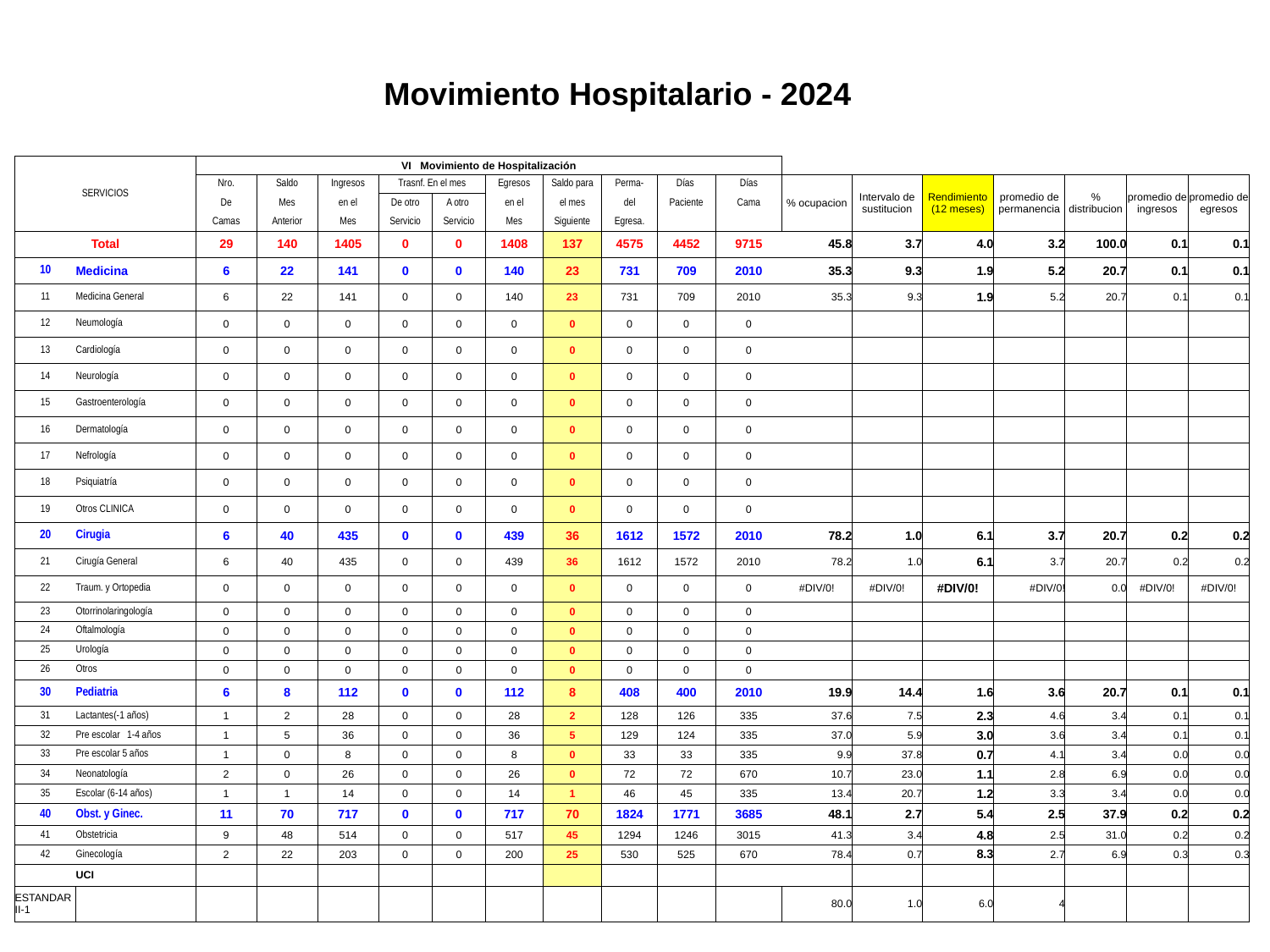

Movimiento Hospitalario - 2024
| SERVICIOS |  | VI Movimiento de Hospitalización |  |  |  |  |  |  |  |  |  |  |  |  |  |  |  |  |
| --- | --- | --- | --- | --- | --- | --- | --- | --- | --- | --- | --- | --- | --- | --- | --- | --- | --- | --- |
|  |  | Nro. | Saldo | Ingresos | Trasnf. En el mes |  | Egresos | Saldo para | Perma- | Días | Días | % ocupacion | Intervalo de sustitucion | Rendimiento (12 meses) | promedio de permanencia | % distribucion | promedio de ingresos | promedio de egresos |
|  |  | De | Mes | en el | De otro | A otro | en el | el mes | del | Paciente | Cama |  |  |  |  |  |  |  |
|  |  | Camas | Anterior | Mes | Servicio | Servicio | Mes | Siguiente | Egresa. |  |  |  |  |  |  |  |  |  |
| Total |  | 29 | 140 | 1405 | 0 | 0 | 1408 | 137 | 4575 | 4452 | 9715 | 45.8 | 3.7 | 4.0 | 3.2 | 100.0 | 0.1 | 0.1 |
| 10 | Medicina | 6 | 22 | 141 | 0 | 0 | 140 | 23 | 731 | 709 | 2010 | 35.3 | 9.3 | 1.9 | 5.2 | 20.7 | 0.1 | 0.1 |
| 11 | Medicina General | 6 | 22 | 141 | 0 | 0 | 140 | 23 | 731 | 709 | 2010 | 35.3 | 9.3 | 1.9 | 5.2 | 20.7 | 0.1 | 0.1 |
| 12 | Neumología | 0 | 0 | 0 | 0 | 0 | 0 | 0 | 0 | 0 | 0 |  |  |  |  |  |  |  |
| 13 | Cardiología | 0 | 0 | 0 | 0 | 0 | 0 | 0 | 0 | 0 | 0 |  |  |  |  |  |  |  |
| 14 | Neurología | 0 | 0 | 0 | 0 | 0 | 0 | 0 | 0 | 0 | 0 |  |  |  |  |  |  |  |
| 15 | Gastroenterología | 0 | 0 | 0 | 0 | 0 | 0 | 0 | 0 | 0 | 0 |  |  |  |  |  |  |  |
| 16 | Dermatología | 0 | 0 | 0 | 0 | 0 | 0 | 0 | 0 | 0 | 0 |  |  |  |  |  |  |  |
| 17 | Nefrología | 0 | 0 | 0 | 0 | 0 | 0 | 0 | 0 | 0 | 0 |  |  |  |  |  |  |  |
| 18 | Psiquiatría | 0 | 0 | 0 | 0 | 0 | 0 | 0 | 0 | 0 | 0 |  |  |  |  |  |  |  |
| 19 | Otros CLINICA | 0 | 0 | 0 | 0 | 0 | 0 | 0 | 0 | 0 | 0 |  |  |  |  |  |  |  |
| 20 | Cirugia | 6 | 40 | 435 | 0 | 0 | 439 | 36 | 1612 | 1572 | 2010 | 78.2 | 1.0 | 6.1 | 3.7 | 20.7 | 0.2 | 0.2 |
| 21 | Cirugía General | 6 | 40 | 435 | 0 | 0 | 439 | 36 | 1612 | 1572 | 2010 | 78.2 | 1.0 | 6.1 | 3.7 | 20.7 | 0.2 | 0.2 |
| 22 | Traum. y Ortopedia | 0 | 0 | 0 | 0 | 0 | 0 | 0 | 0 | 0 | 0 | #DIV/0! | #DIV/0! | #DIV/0! | #DIV/0! | 0.0 | #DIV/0! | #DIV/0! |
| 23 | Otorrinolaringología | 0 | 0 | 0 | 0 | 0 | 0 | 0 | 0 | 0 | 0 |  |  |  |  |  |  |  |
| 24 | Oftalmología | 0 | 0 | 0 | 0 | 0 | 0 | 0 | 0 | 0 | 0 |  |  |  |  |  |  |  |
| 25 | Urología | 0 | 0 | 0 | 0 | 0 | 0 | 0 | 0 | 0 | 0 |  |  |  |  |  |  |  |
| 26 | Otros | 0 | 0 | 0 | 0 | 0 | 0 | 0 | 0 | 0 | 0 |  |  |  |  |  |  |  |
| 30 | Pediatria | 6 | 8 | 112 | 0 | 0 | 112 | 8 | 408 | 400 | 2010 | 19.9 | 14.4 | 1.6 | 3.6 | 20.7 | 0.1 | 0.1 |
| 31 | Lactantes(-1 años) | 1 | 2 | 28 | 0 | 0 | 28 | 2 | 128 | 126 | 335 | 37.6 | 7.5 | 2.3 | 4.6 | 3.4 | 0.1 | 0.1 |
| 32 | Pre escolar 1-4 años | 1 | 5 | 36 | 0 | 0 | 36 | 5 | 129 | 124 | 335 | 37.0 | 5.9 | 3.0 | 3.6 | 3.4 | 0.1 | 0.1 |
| 33 | Pre escolar 5 años | 1 | 0 | 8 | 0 | 0 | 8 | 0 | 33 | 33 | 335 | 9.9 | 37.8 | 0.7 | 4.1 | 3.4 | 0.0 | 0.0 |
| 34 | Neonatología | 2 | 0 | 26 | 0 | 0 | 26 | 0 | 72 | 72 | 670 | 10.7 | 23.0 | 1.1 | 2.8 | 6.9 | 0.0 | 0.0 |
| 35 | Escolar (6-14 años) | 1 | 1 | 14 | 0 | 0 | 14 | 1 | 46 | 45 | 335 | 13.4 | 20.7 | 1.2 | 3.3 | 3.4 | 0.0 | 0.0 |
| 40 | Obst. y Ginec. | 11 | 70 | 717 | 0 | 0 | 717 | 70 | 1824 | 1771 | 3685 | 48.1 | 2.7 | 5.4 | 2.5 | 37.9 | 0.2 | 0.2 |
| 41 | Obstetricia | 9 | 48 | 514 | 0 | 0 | 517 | 45 | 1294 | 1246 | 3015 | 41.3 | 3.4 | 4.8 | 2.5 | 31.0 | 0.2 | 0.2 |
| 42 | Ginecología | 2 | 22 | 203 | 0 | 0 | 200 | 25 | 530 | 525 | 670 | 78.4 | 0.7 | 8.3 | 2.7 | 6.9 | 0.3 | 0.3 |
|  | UCI |  |  |  |  |  |  |  |  |  |  |  |  |  |  |  |  |  |
| ESTANDAR II-1 |  |  |  |  |  |  |  |  |  |  |  | 80.0 | 1.0 | 6.0 | 4 |  |  |  |